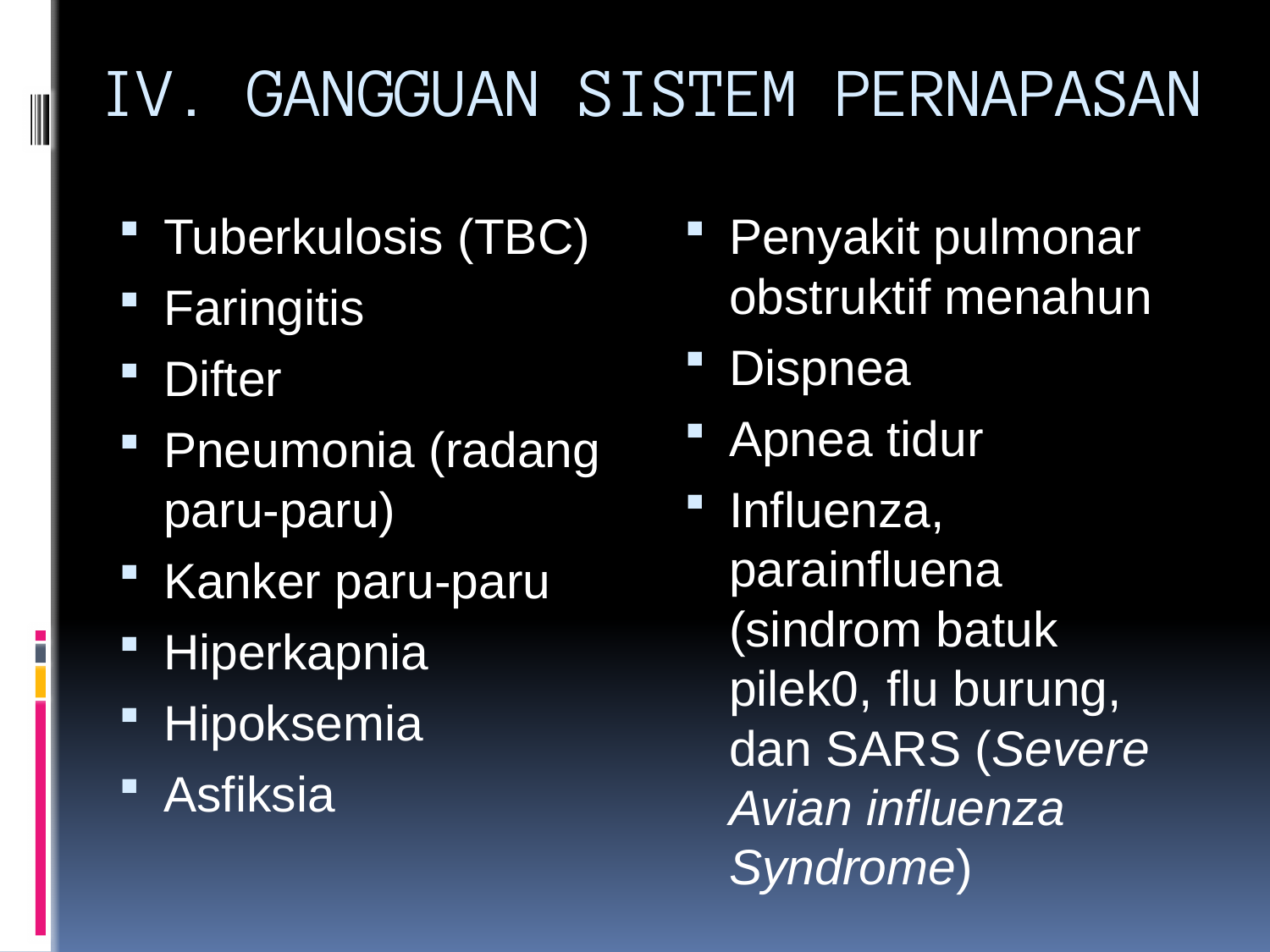

# IV. GANGGUAN SISTEM PERNAPASAN
Tuberkulosis (TBC)
Faringitis
Difter
Pneumonia (radang paru-paru)
Kanker paru-paru
Hiperkapnia
Hipoksemia
Asfiksia
Penyakit pulmonar obstruktif menahun
Dispnea
Apnea tidur
Influenza, parainfluena (sindrom batuk pilek0, flu burung, dan SARS (Severe Avian influenza Syndrome)